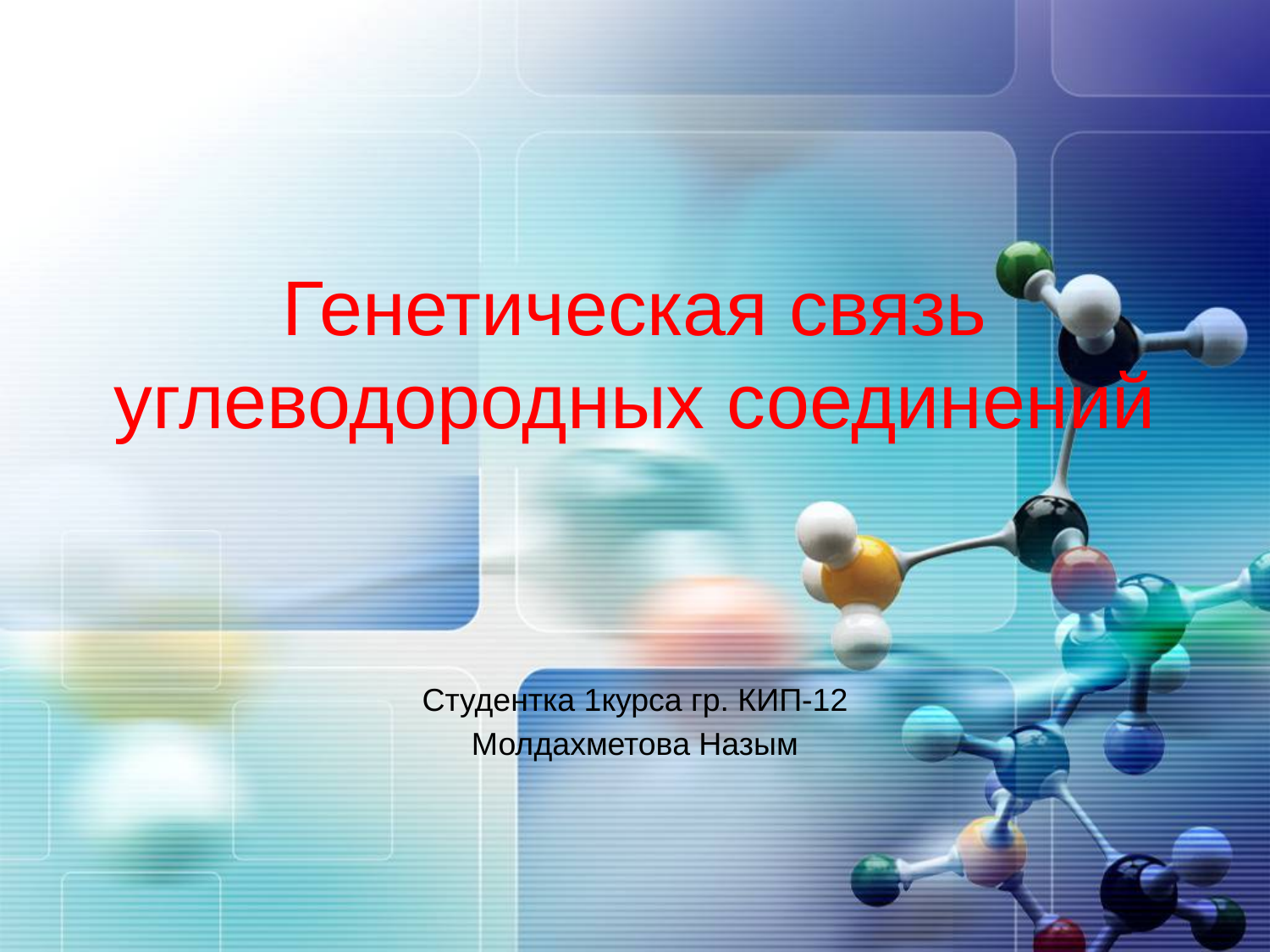

# Генетическая связь углеводородных соединений

Студентка 1курса гр. КИП-12
Молдахметова Назым